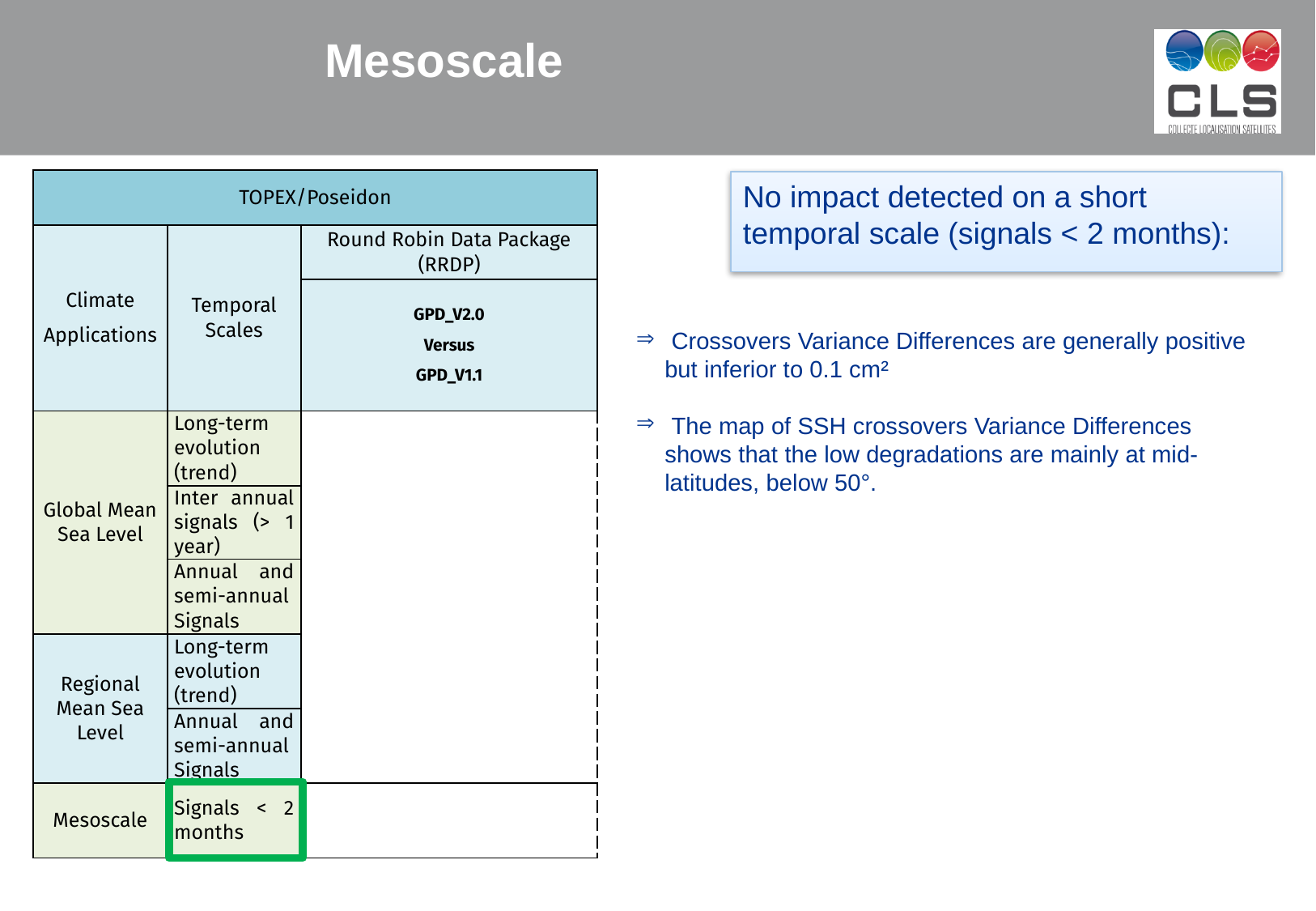

Mesoscale
| TOPEX/Poseidon |  |  |
| --- | --- | --- |
| Climate Applications | Temporal Scales | Round Robin Data Package (RRDP) |
|  |  | GPD\_V2.0 Versus GPD\_V1.1 |
| Global Mean Sea Level | Long-term evolution (trend) |  |
|  | Inter annual signals (> 1 year) |  |
|  | Annual and semi-annual Signals |  |
| Regional Mean Sea Level | Long-term evolution (trend) |  |
|  | Annual and semi-annual Signals |  |
| Mesoscale | Signals < 2 months |  |
No impact detected on a short temporal scale (signals < 2 months):

 Crossovers Variance Differences are generally positive but inferior to 0.1 cm²

 The map of SSH crossovers Variance Differences shows that the low degradations are mainly at mid-latitudes, below 50°.